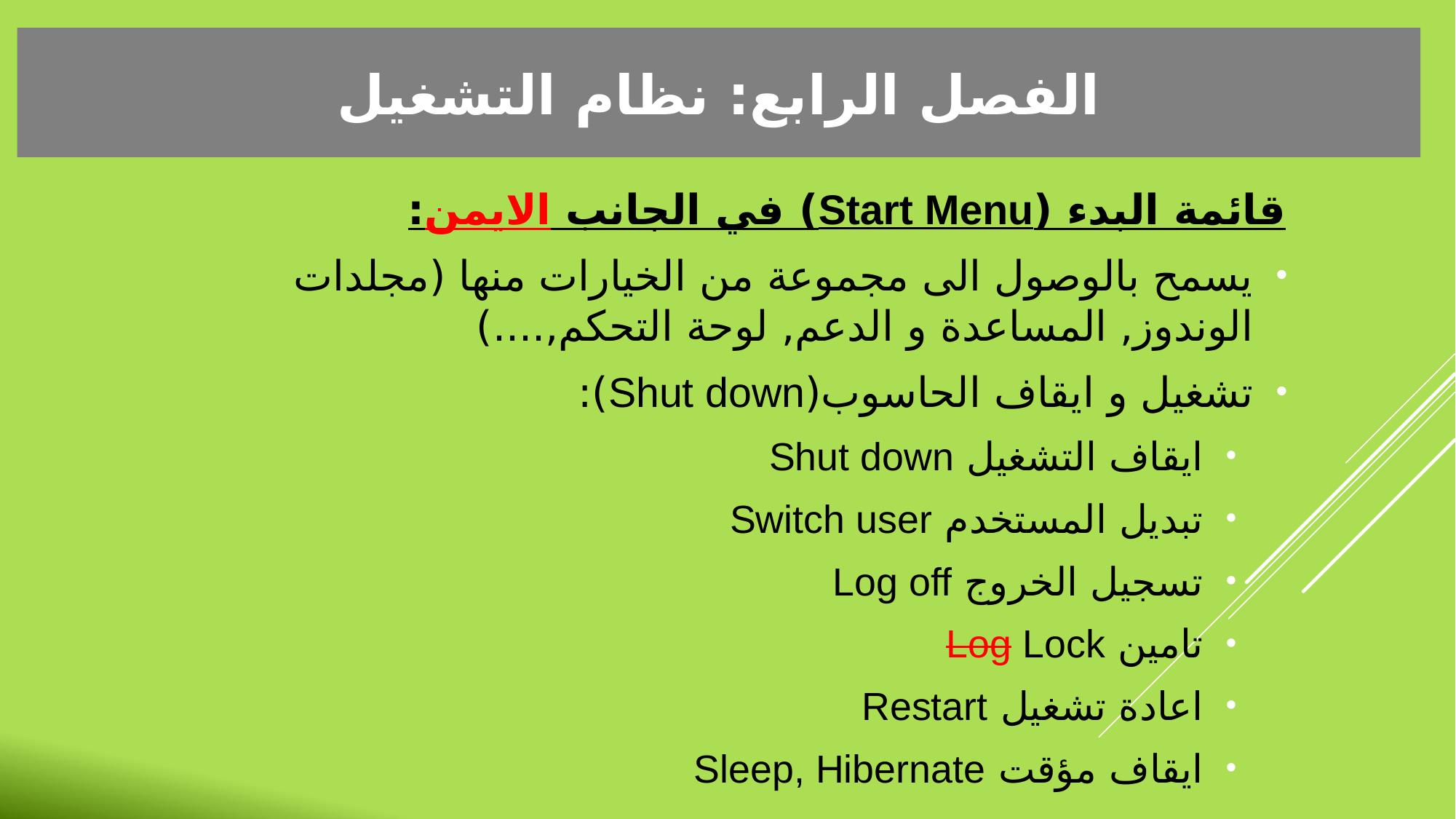

الفصل الرابع: نظام التشغيل
قائمة البدء (Start Menu) في الجانب الايمن:
يسمح بالوصول الى مجموعة من الخيارات منها (مجلدات الوندوز, المساعدة و الدعم, لوحة التحكم,....)
تشغيل و ايقاف الحاسوب(Shut down):
ايقاف التشغيل Shut down
تبديل المستخدم Switch user
تسجيل الخروج Log off
تامين Log Lock
اعادة تشغيل Restart
ايقاف مؤقت Sleep, Hibernate